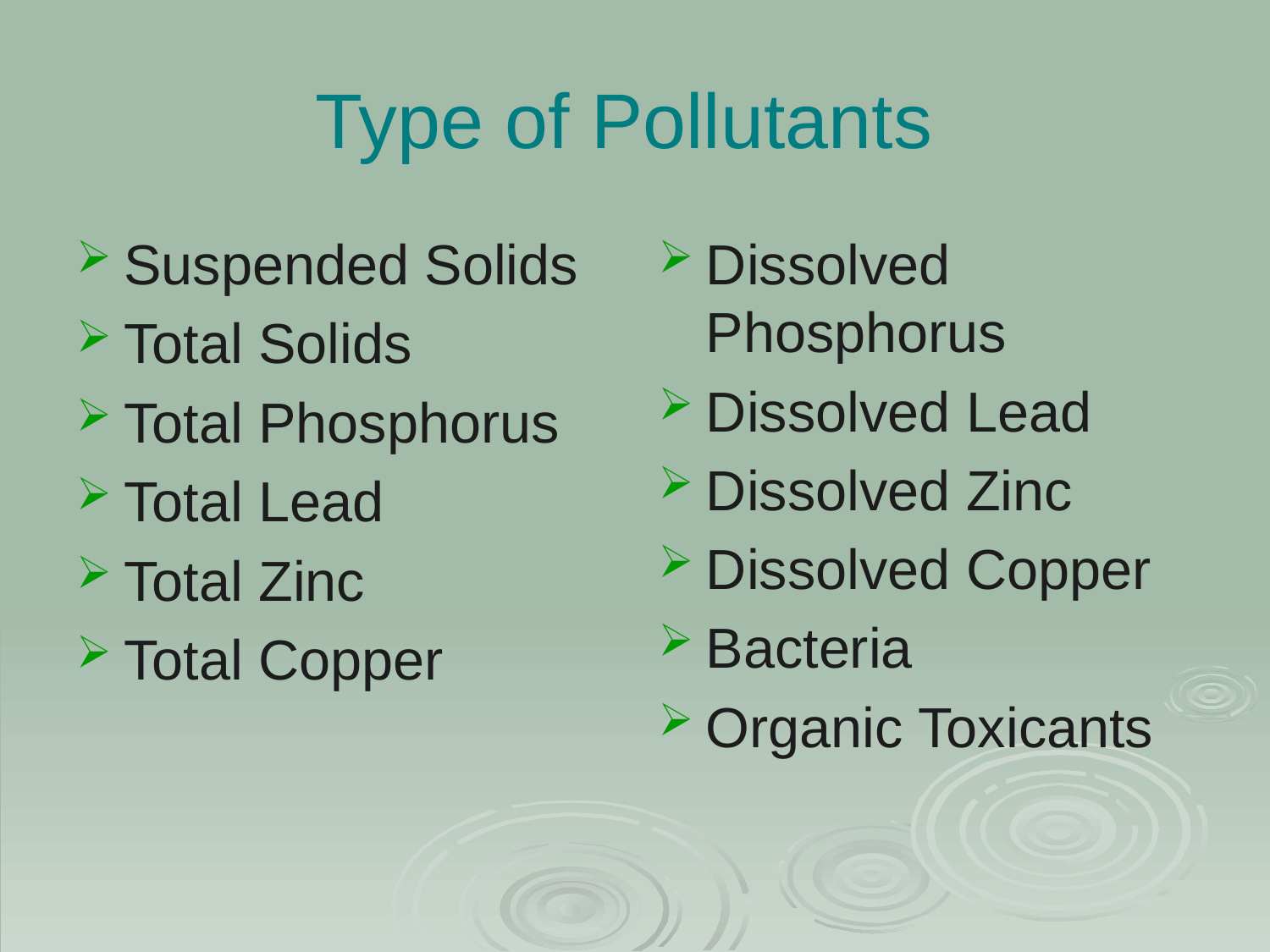

# Type of Pollutants
Suspended Solids
Total Solids
Total Phosphorus
Total Lead
Total Zinc
Total Copper

Dissolved Phosphorus
Dissolved Lead
Dissolved Zinc
Dissolved Copper
Bacteria
Organic Toxicants